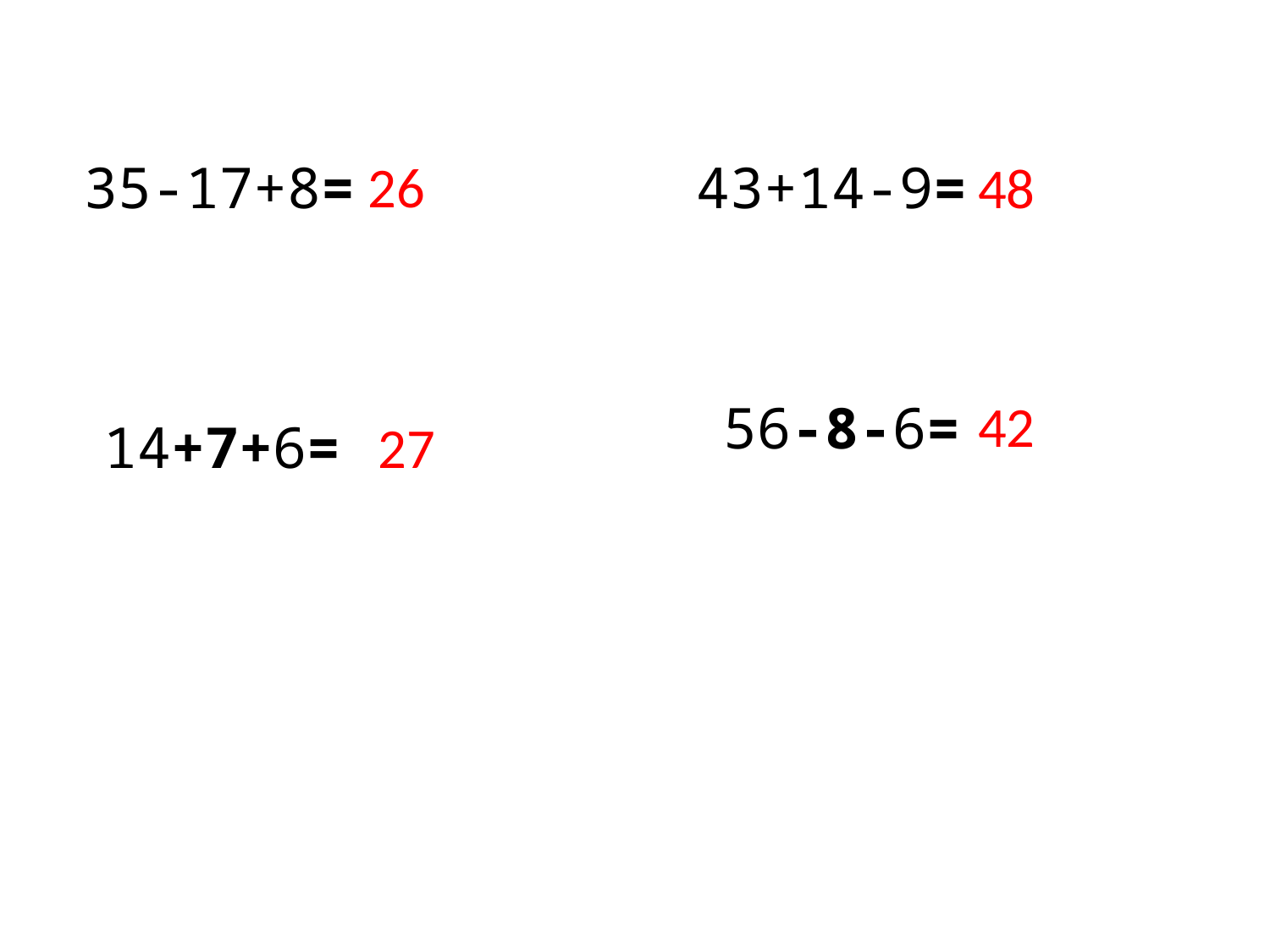

26
35-17+8=
43+14-9=
48
42
56-8-6=
14+7+6=
27